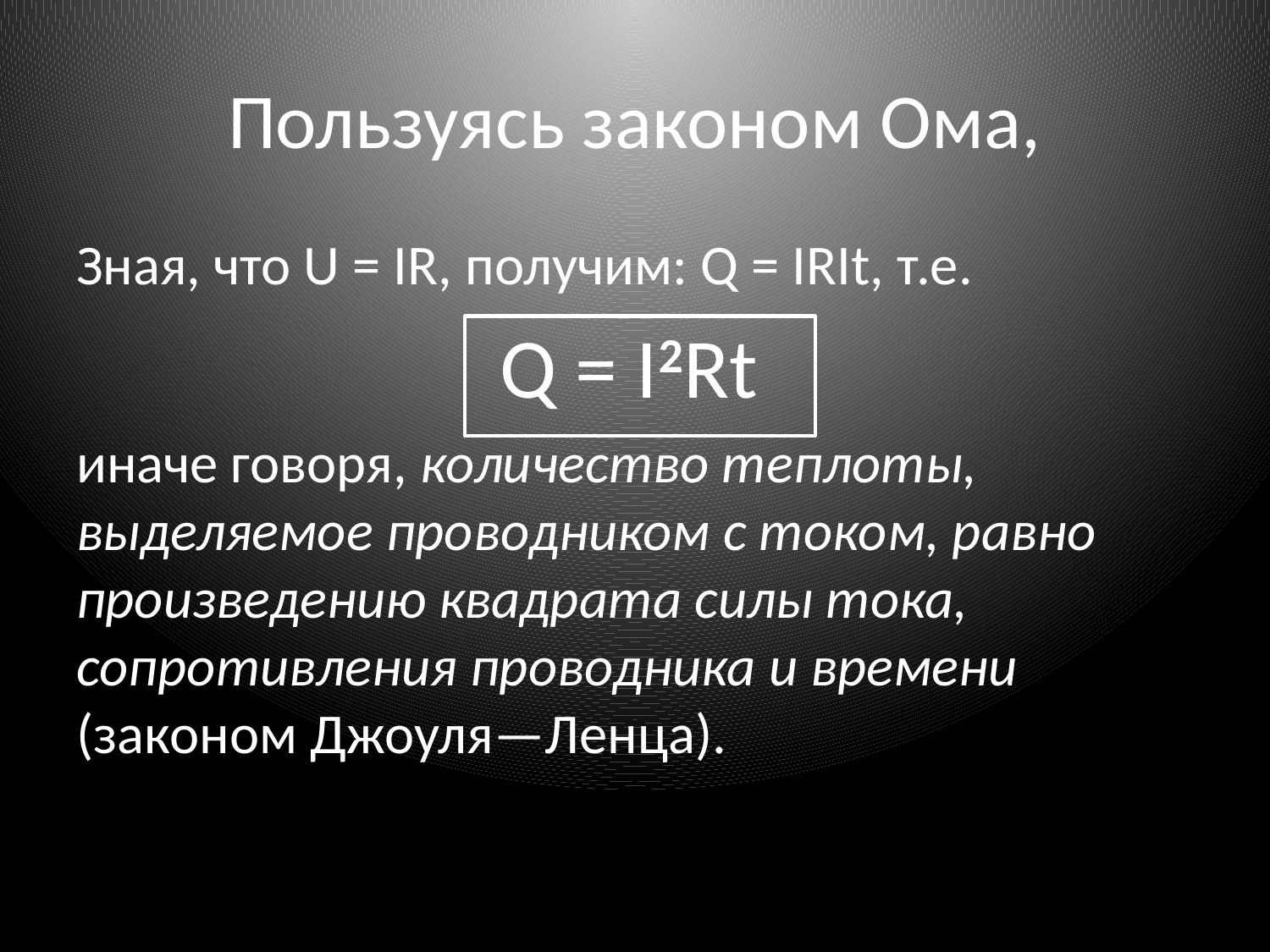

# Пользуясь законом Ома,
Зная, что U = IR, получим: Q = IRIt, т.е.
Q = I2Rt
иначе говоря, количество теплоты, выделяемое проводником с током, равно произведению квадрата силы тока, сопротивления проводника и времени (законом Джоуля—Ленца).